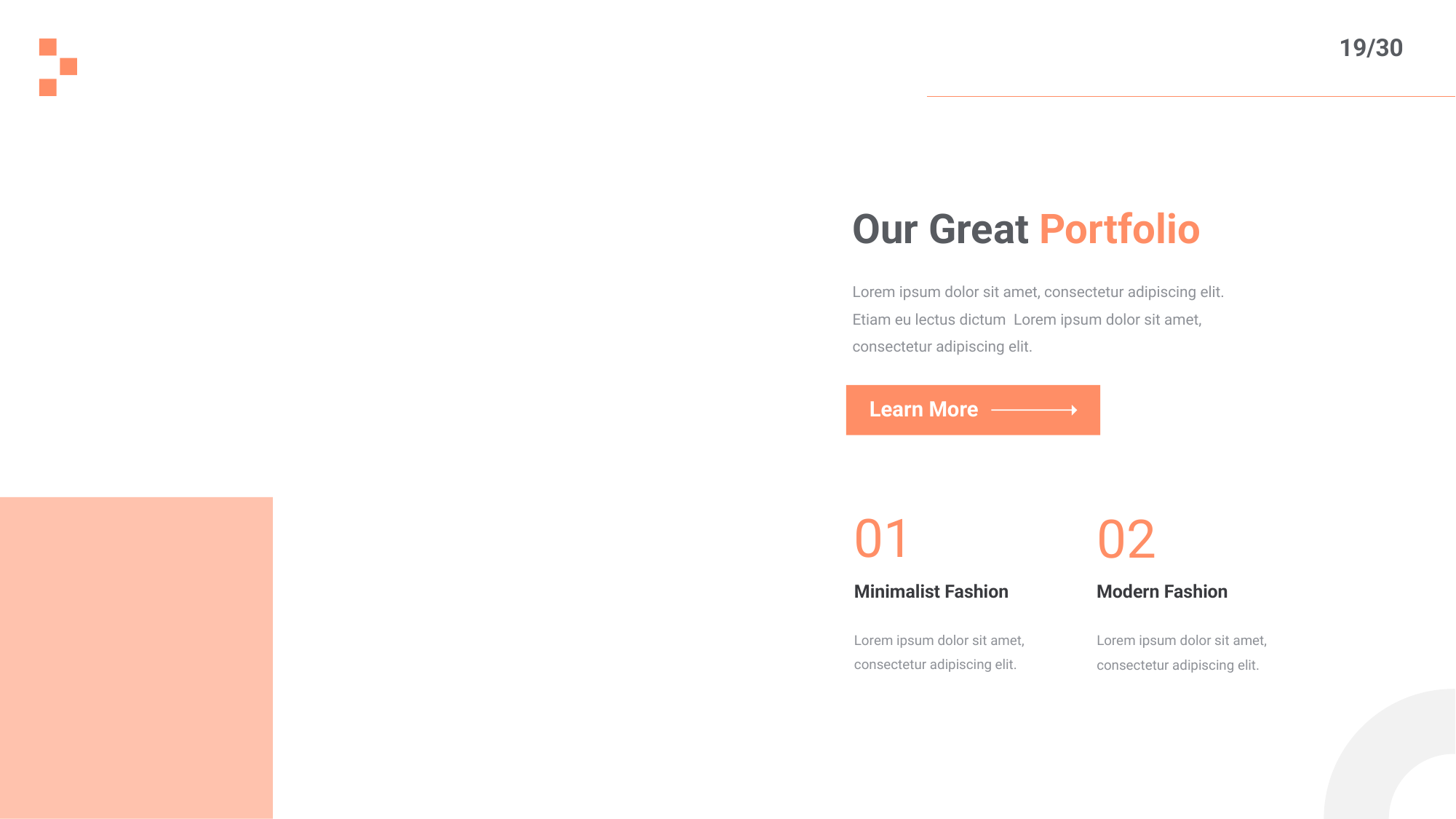

19/30

Our Great Portfolio
Lorem ipsum dolor sit amet, consectetur adipiscing elit. Etiam eu lectus dictum  Lorem ipsum dolor sit amet, consectetur adipiscing elit.

Learn More

01
Minimalist Fashion
Lorem ipsum dolor sit amet, consectetur adipiscing elit.

02
Modern Fashion
Lorem ipsum dolor sit amet, consectetur adipiscing elit.